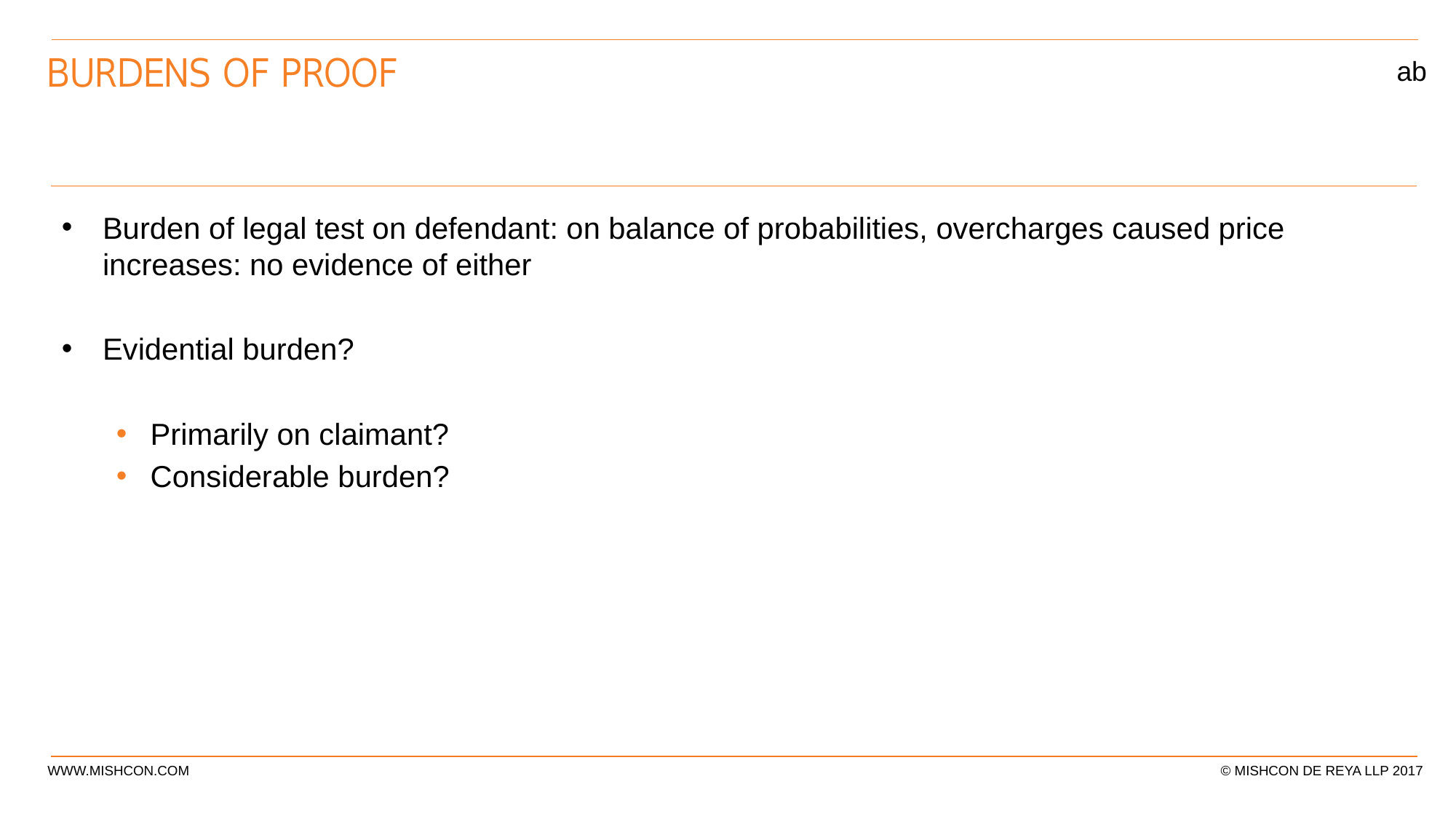

# Burdens of proof
Burden of legal test on defendant: on balance of probabilities, overcharges caused price increases: no evidence of either

Evidential burden?

Primarily on claimant?
Considerable burden?